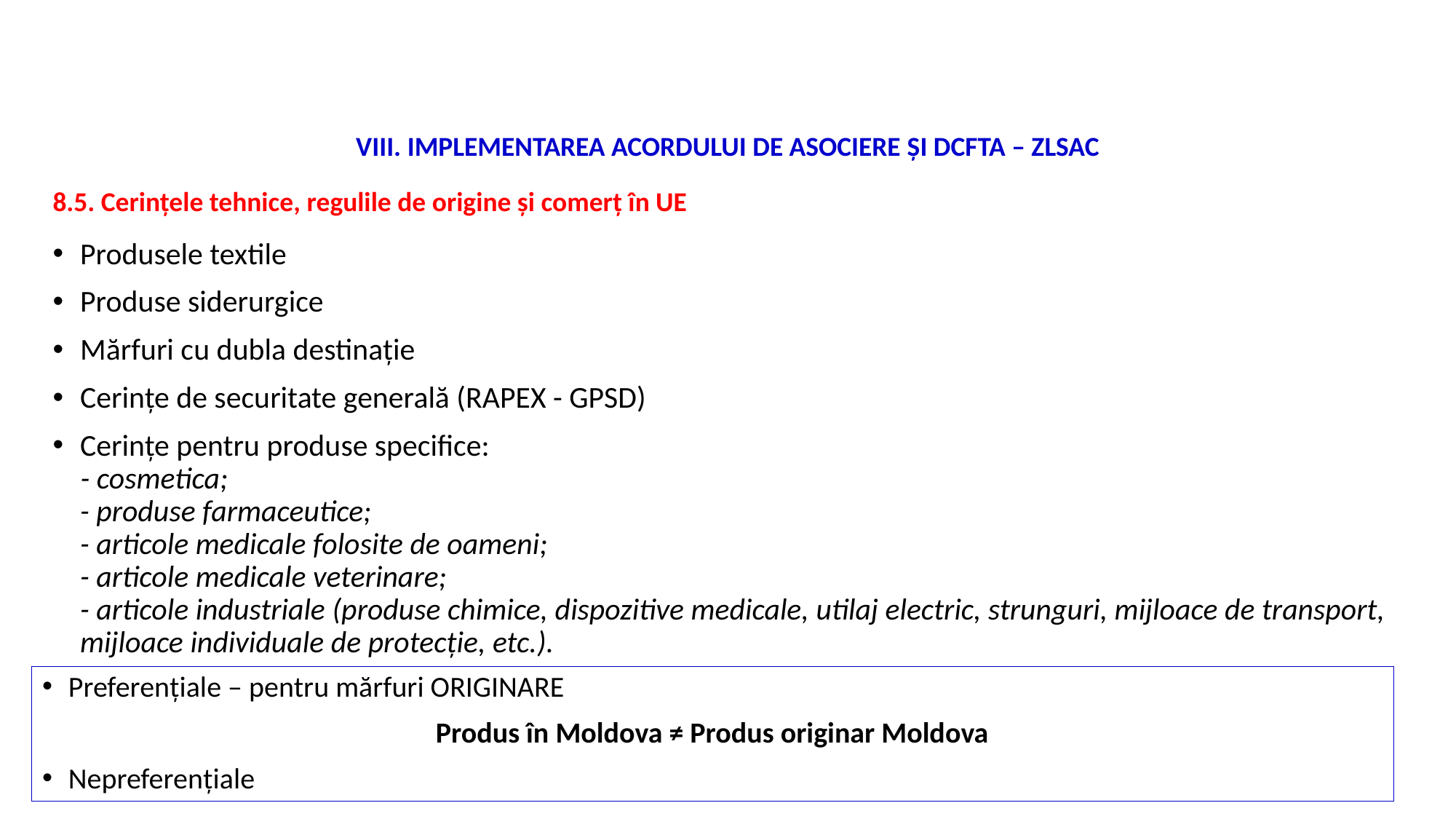

VIII. IMPLEMENTAREA ACORDULUI DE ASOCIERE ȘI DCFTA – ZLSAC
8.5. Cerințele tehnice, regulile de origine şi comerţ în UE
Produsele textile
Produse siderurgice
Mărfuri cu dubla destinație
Cerințe de securitate generală (RAPEX - GPSD)
Cerințe pentru produse specifice:
    - cosmetica;
- produse farmaceutice;
- articole medicale folosite de oameni;
- articole medicale veterinare;
- articole industriale (produse chimice, dispozitive medicale, utilaj electric, strunguri, mijloace de transport, mijloace individuale de protecție, etc.).
Preferențiale – pentru mărfuri ORIGINARE
Produs în Moldova ≠ Produs originar Moldova
Nepreferențiale